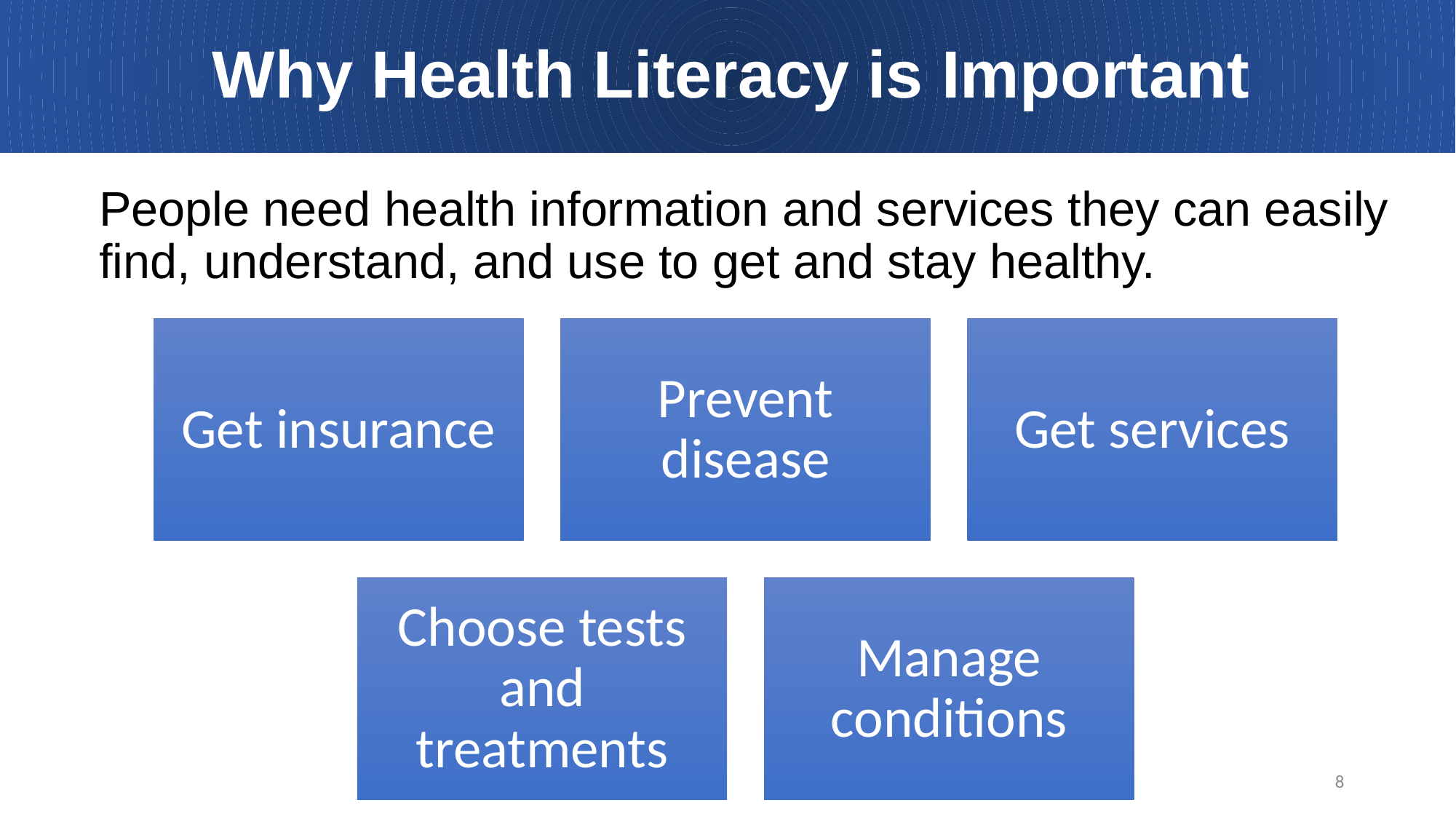

# Why Health Literacy is Important
People need health information and services they can easily find, understand, and use to get and stay healthy.

Get insurance
Prevent disease
Get services
Choose tests and treatments
Manage conditions
8